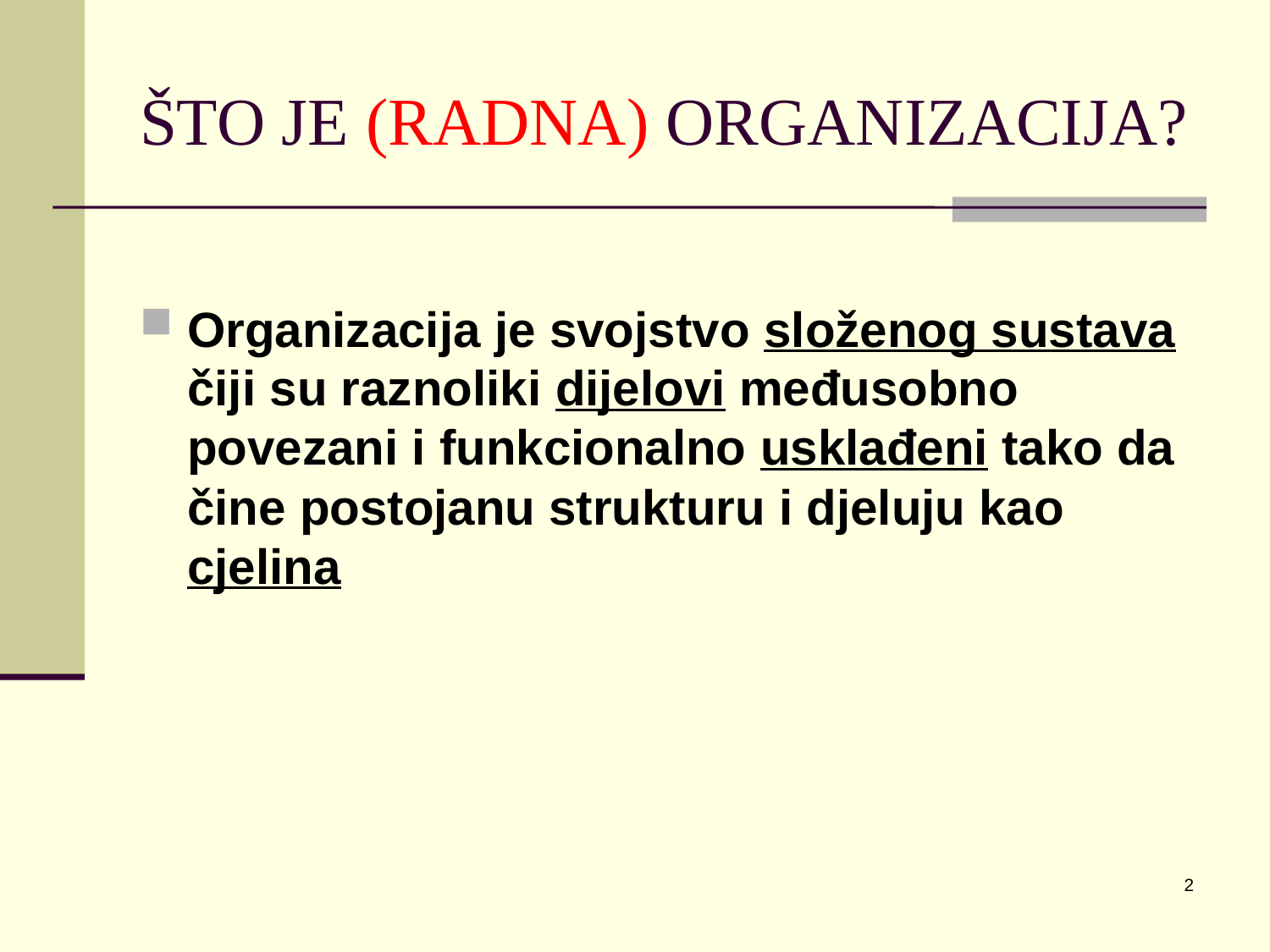

# ŠTO JE (RADNA) ORGANIZACIJA?

Organizacija je svojstvo složenog sustava čiji su raznoliki dijelovi međusobno povezani i funkcionalno usklađeni tako da čine postojanu strukturu i djeluju kao cjelina
2